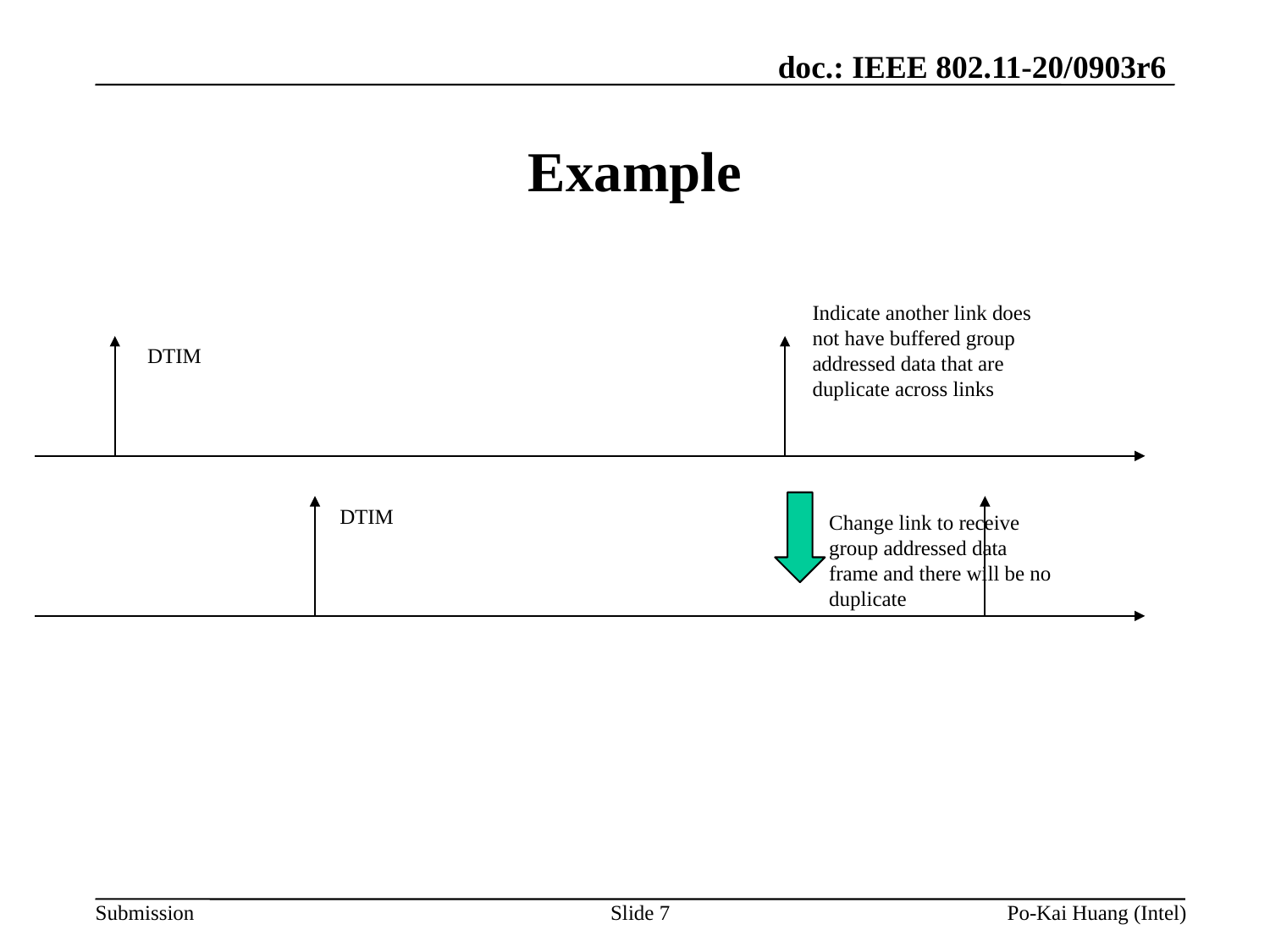

# Example

Indicate another link does not have buffered group addressed data that are duplicate across links

DTIM

DTIM
Change link to receive group addressed data frame and there will be no duplicate
Slide 7
Po-Kai Huang (Intel)